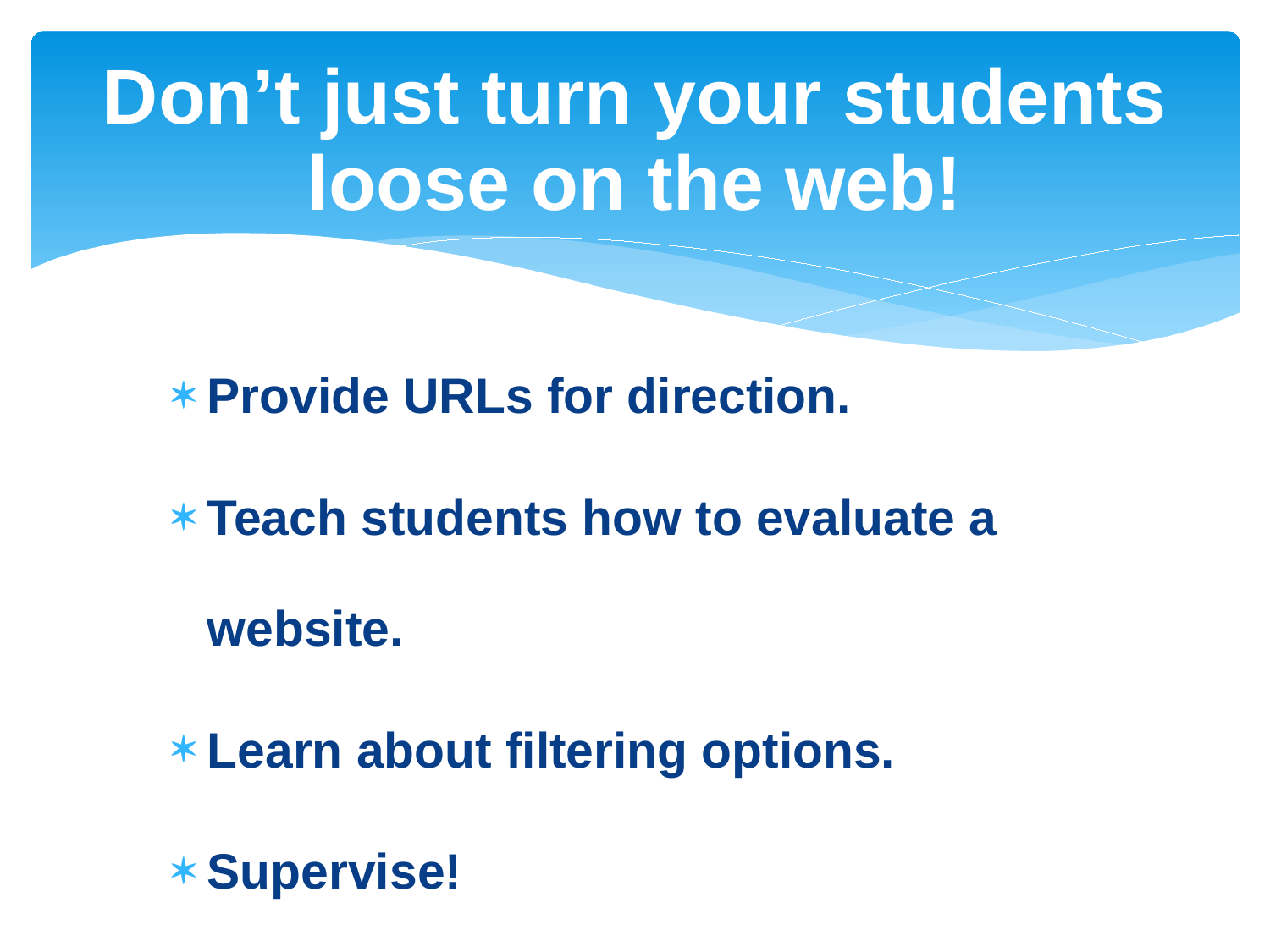

# Don’t just turn your students loose on the web!
Provide URLs for direction.
Teach students how to evaluate a website.
Learn about filtering options.
Supervise!